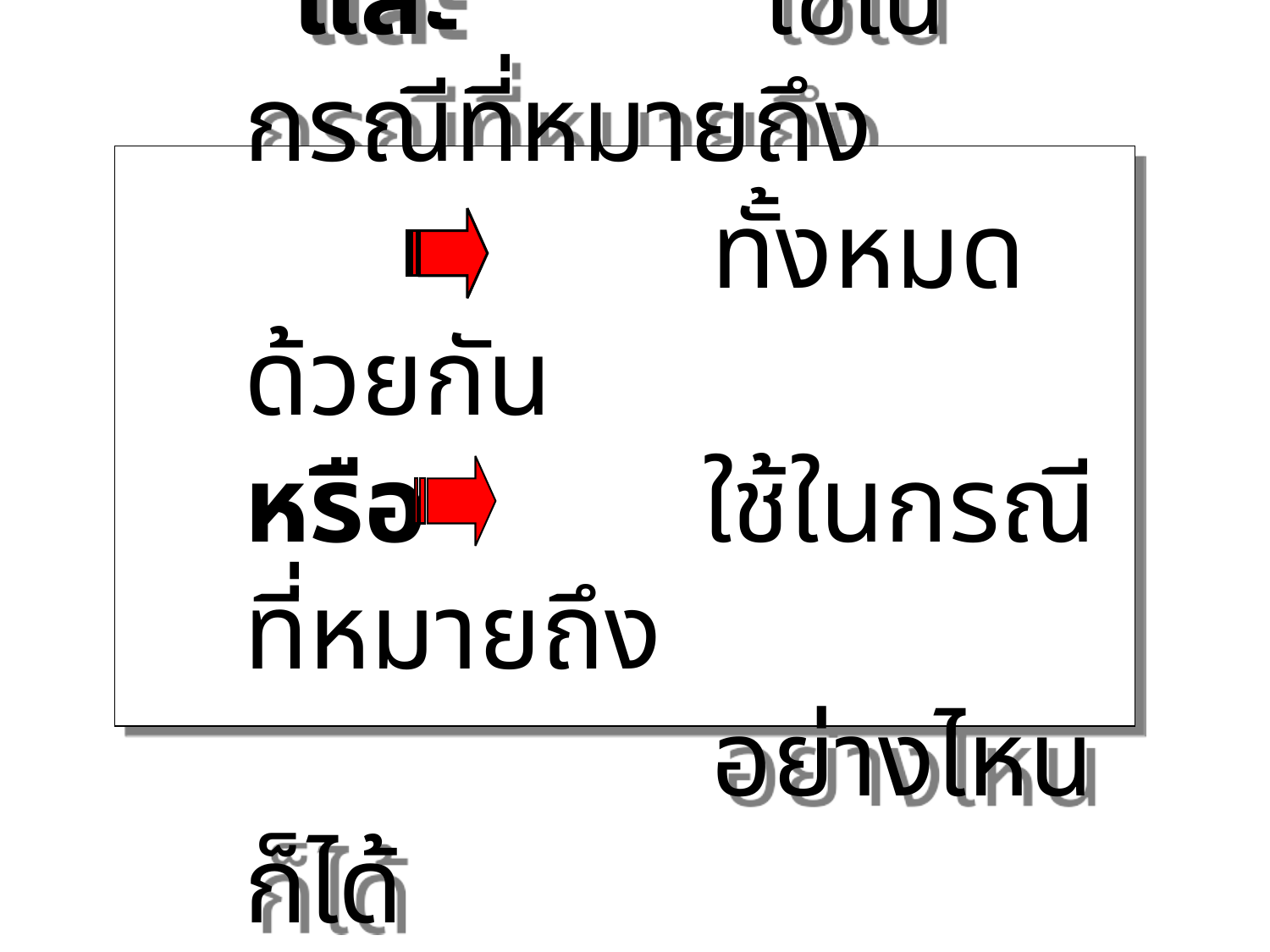

# และ           ใช้ในกรณีที่หมายถึง ทั้งหมด ด้วยกัน หรือ          ใช้ในกรณีที่หมายถึง อย่างไหนก็ได้